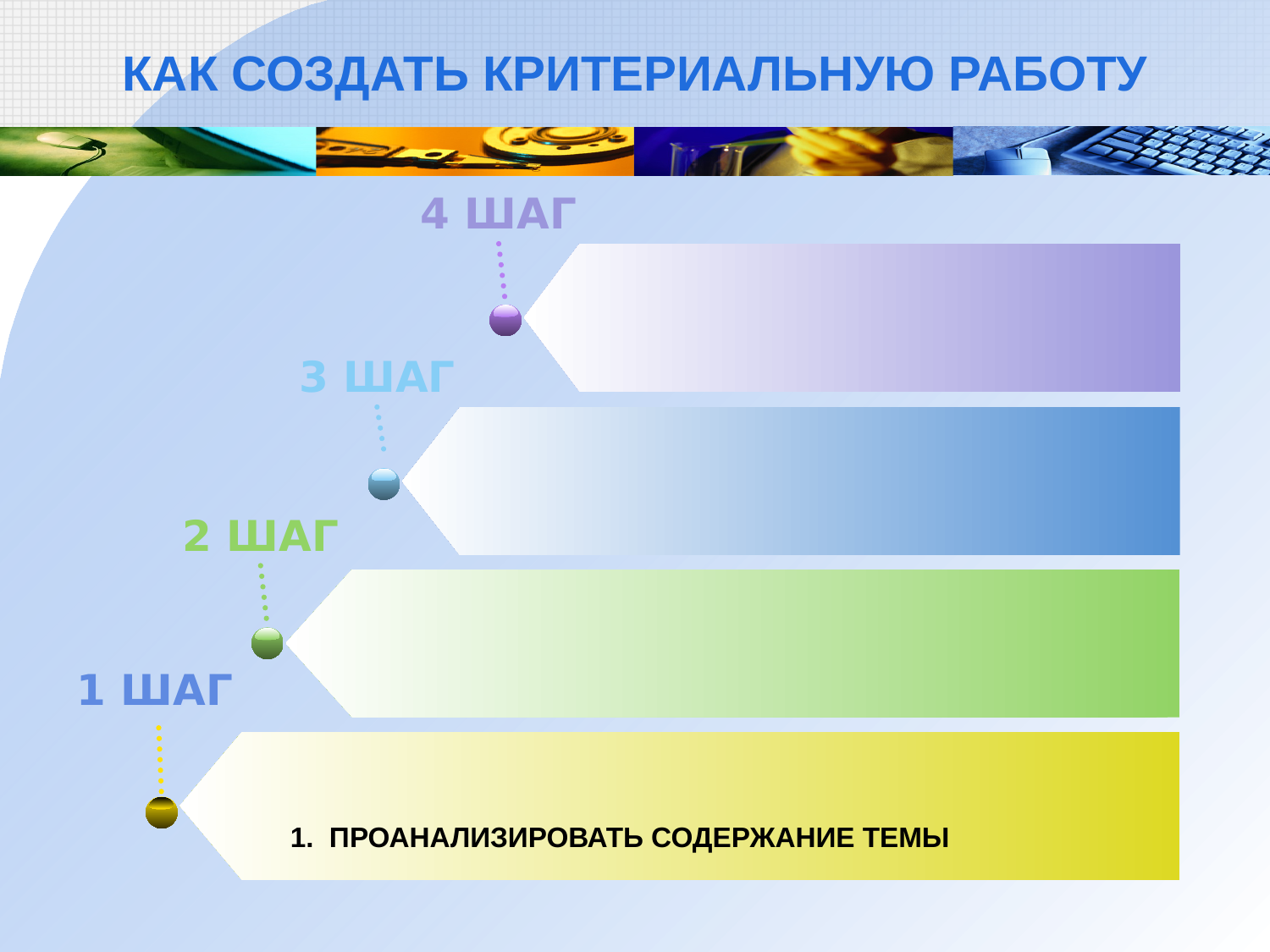

# КАК СОЗДАТЬ КРИТЕРИАЛЬНУЮ РАБОТУ
4 ШАГ

3 ШАГ

2 ШАГ

1 ШАГ

1.  Проанализировать содержание темы